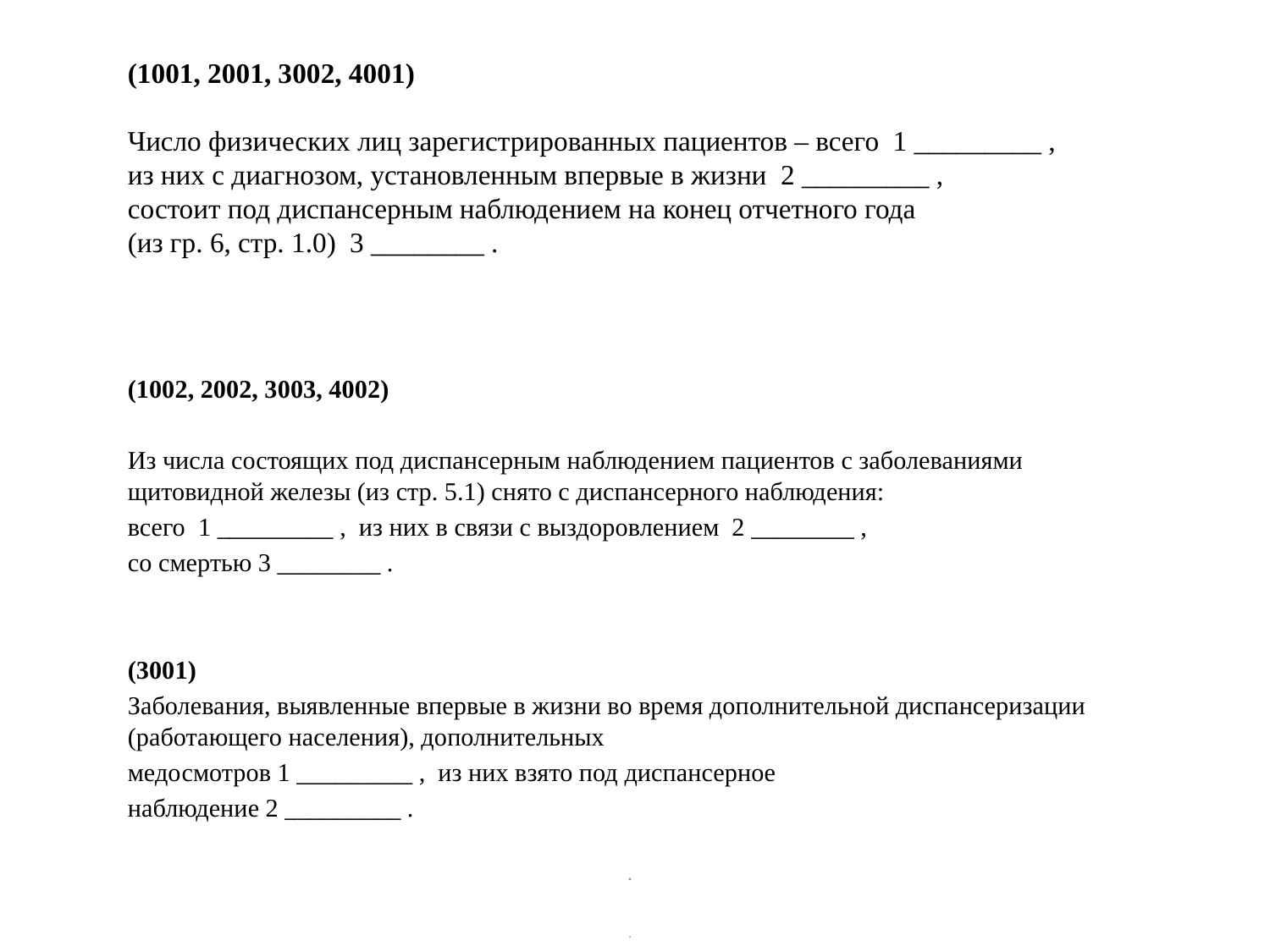

# (1001, 2001, 3002, 4001) Число физических лиц зарегистрированных пациентов – всего  1 _________ ,  из них с диагнозом, установленным впервые в жизни  2 _________ ,   состоит под диспансерным наблюдением на конец отчетного года (из гр. 6, стр. 1.0)  3 ________ .
(1002, 2002, 3003, 4002)

Из числа состоящих под диспансерным наблюдением пациентов с заболеваниями щитовидной железы (из стр. 5.1) снято с диспансерного наблюдения:
всего  1 _________ ,  из них в связи с выздоровлением  2 ________ ,
со смертью 3 ________ .

(3001)
Заболевания, выявленные впервые в жизни во время дополнительной диспансеризации (работающего населения), дополнительных
медосмотров 1 _________ ,  из них взято под диспансерное
наблюдение 2 _________ .

.

.